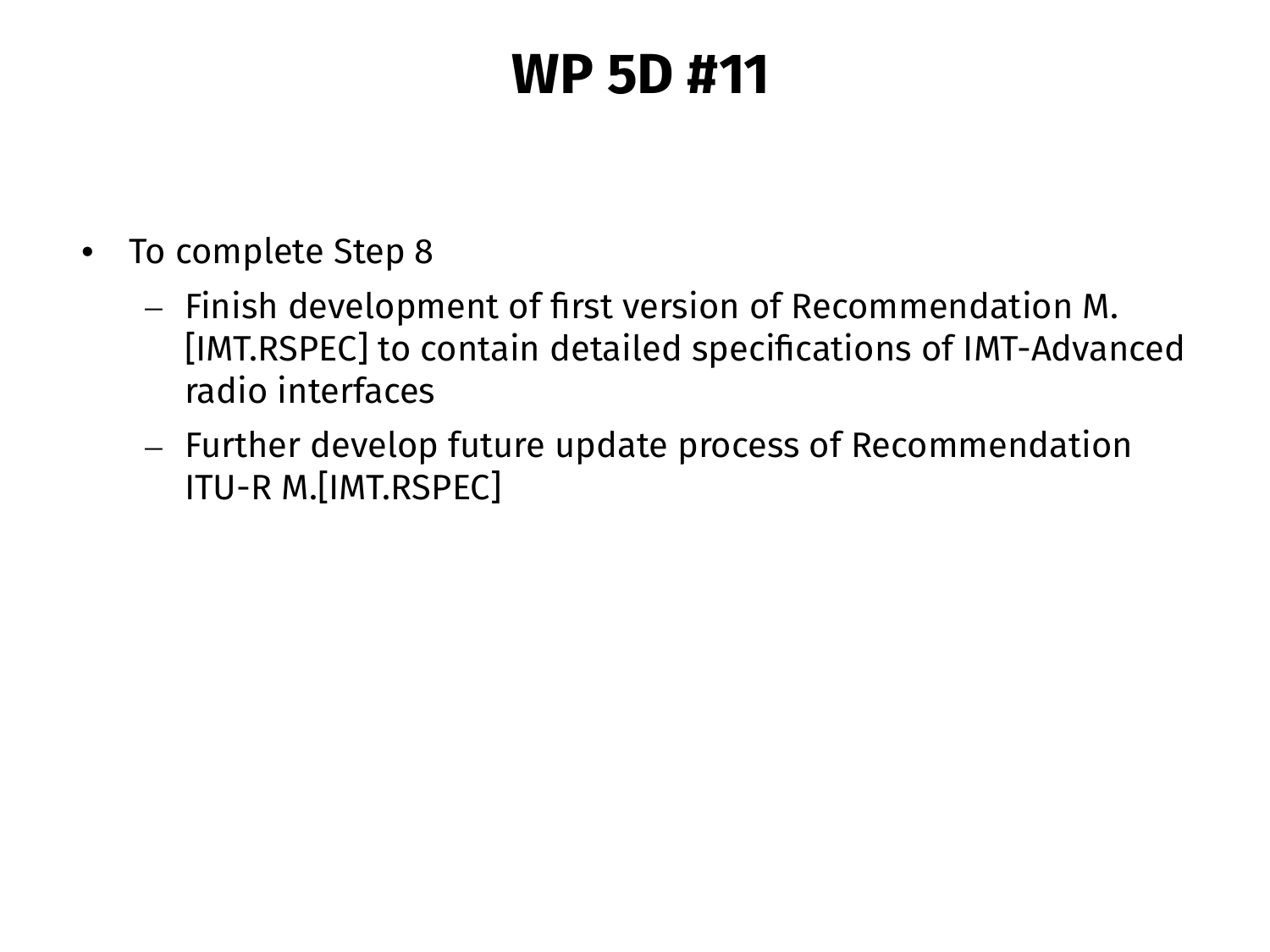

WP 5D #11
To complete Step 8
Finish development of first version of Recommendation M.[IMT.RSPEC] to contain detailed specifications of IMT-Advanced radio interfaces
Further develop future update process of Recommendation ITU-R M.[IMT.RSPEC]